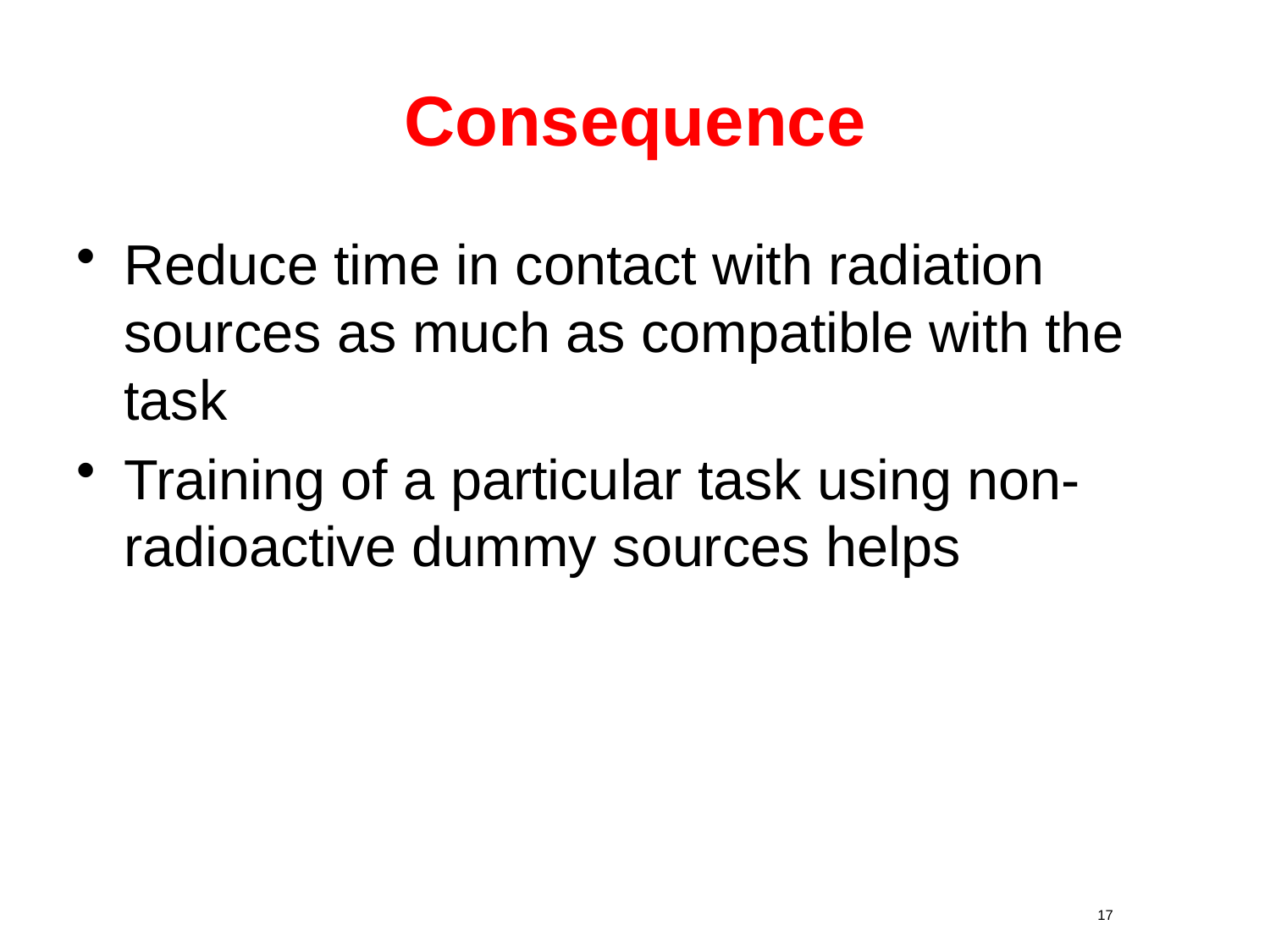

Consequence
Reduce time in contact with radiation sources as much as compatible with the task
Training of a particular task using non-radioactive dummy sources helps
17